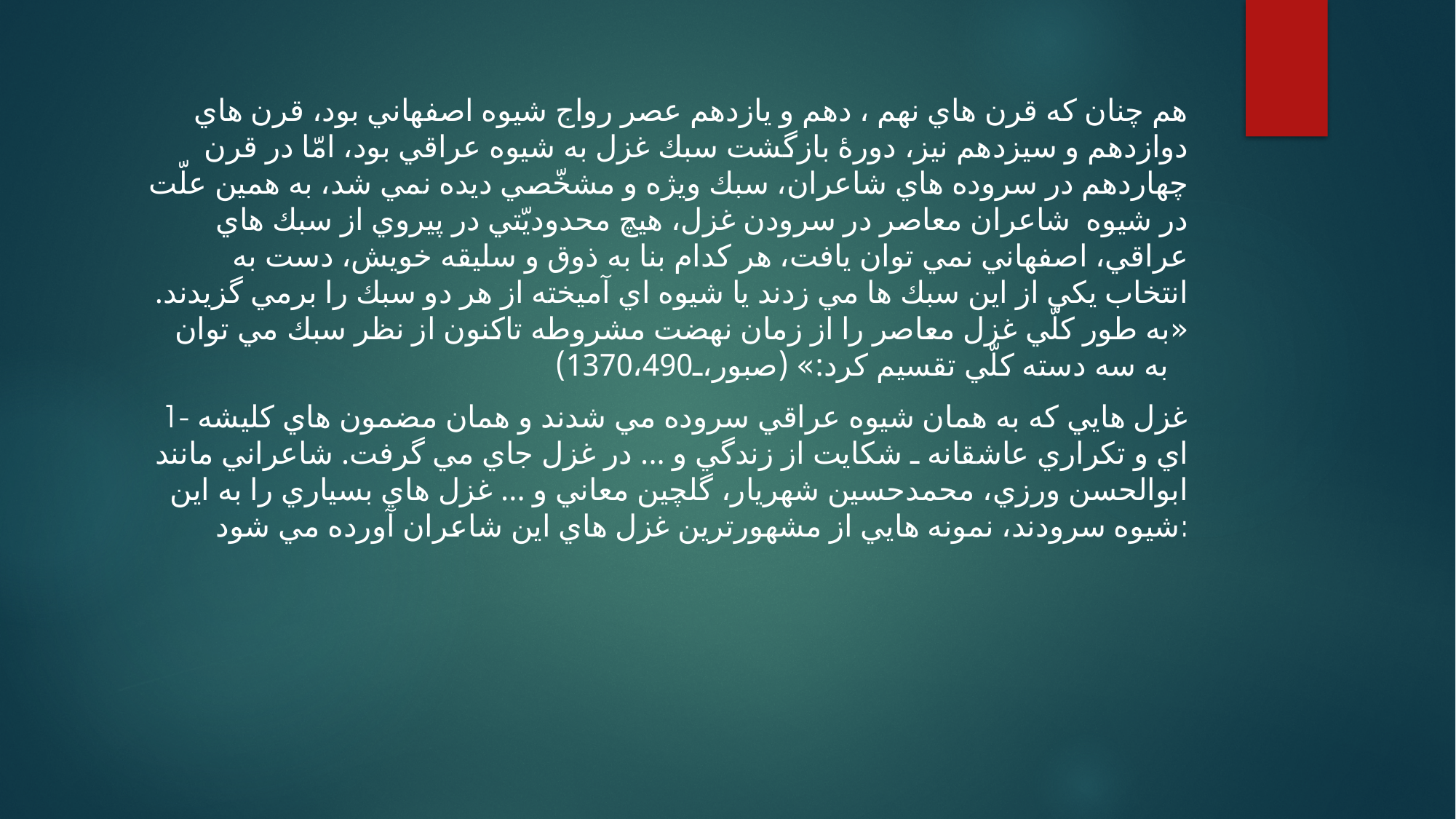

هم چنان كه قرن هاي نهم ، دهم و يازدهم عصر رواج شيوه اصفهاني بود، قرن هاي دوازدهم و سيزدهم نيز، دورۀ بازگشت سبك غزل به شيوه عراقي بود، امّا در قرن چهاردهم در سروده هاي شاعران، سبك ويژه و مشخّصي ديده نمي شد، به همين علّت در شيوه  شاعران معاصر در سرودن غزل، هيچ محدوديّتي در پيروي از سبك هاي عراقي، اصفهاني نمي توان يافت، هر كدام بنا به ذوق و سليقه خويش، دست به انتخاب يكي از اين سبك ها مي زدند يا شيوه اي آميخته از هر دو سبك را برمي گزيدند. «به طور كلّي غزل معاصر را از زمان نهضت مشروطه تاكنون از نظر سبك مي توان به سه دسته كلّي تقسيم كرد:» (صبور،1370،490)
1- غزل هايي كه به همان شيوه عراقي سروده مي شدند و همان مضمون هاي كليشه اي و تكراري عاشقانه ـ شكايت از زندگي و ... در غزل جاي مي گرفت. شاعراني مانند ابوالحسن ورزي، محمدحسين شهريار، گلچين معاني و ... غزل هاي بسياري را به اين شيوه سرودند، نمونه هايي از مشهورترين غزل هاي اين شاعران آورده مي شود: